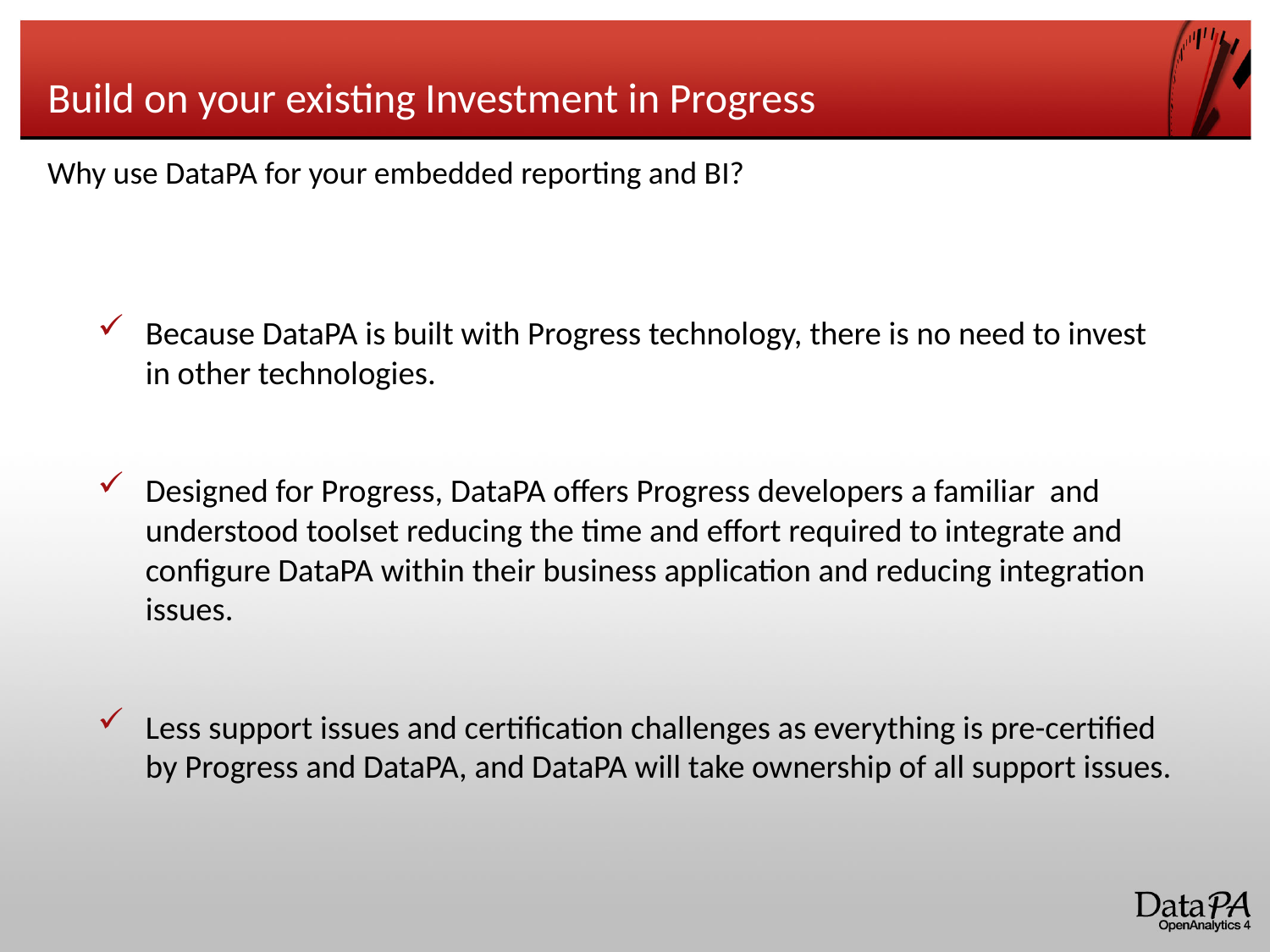

# Build on your existing Investment in Progress
Why use DataPA for your embedded reporting and BI?
Because DataPA is built with Progress technology, there is no need to invest in other technologies.
Designed for Progress, DataPA offers Progress developers a familiar  and understood toolset reducing the time and effort required to integrate and configure DataPA within their business application and reducing integration issues.
Less support issues and certification challenges as everything is pre-certified by Progress and DataPA, and DataPA will take ownership of all support issues.